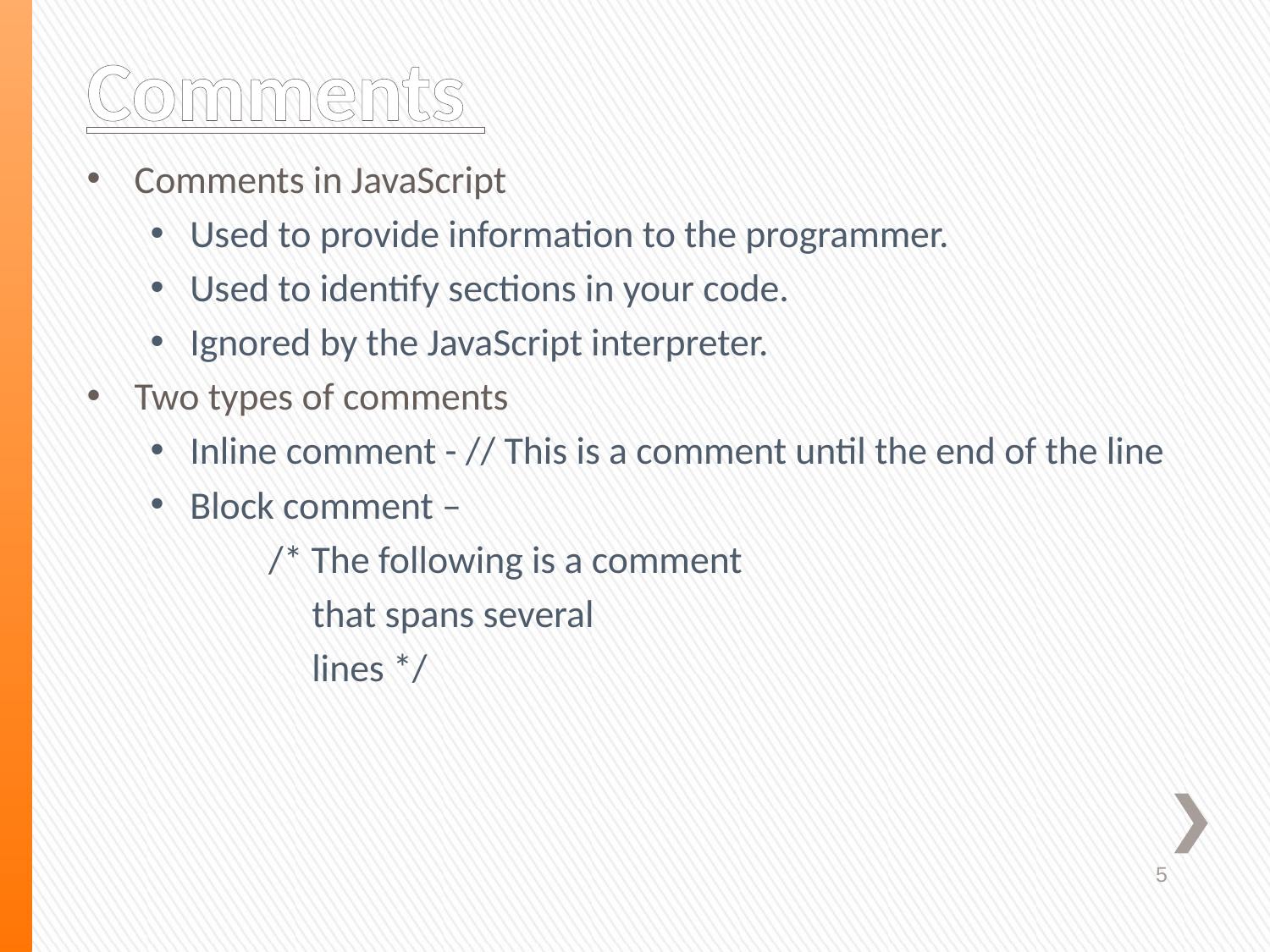

# Comments
Comments in JavaScript
Used to provide information to the programmer.
Used to identify sections in your code.
Ignored by the JavaScript interpreter.
Two types of comments
Inline comment - // This is a comment until the end of the line
Block comment –
	/* The following is a comment
 	     that spans several
	     lines */
5